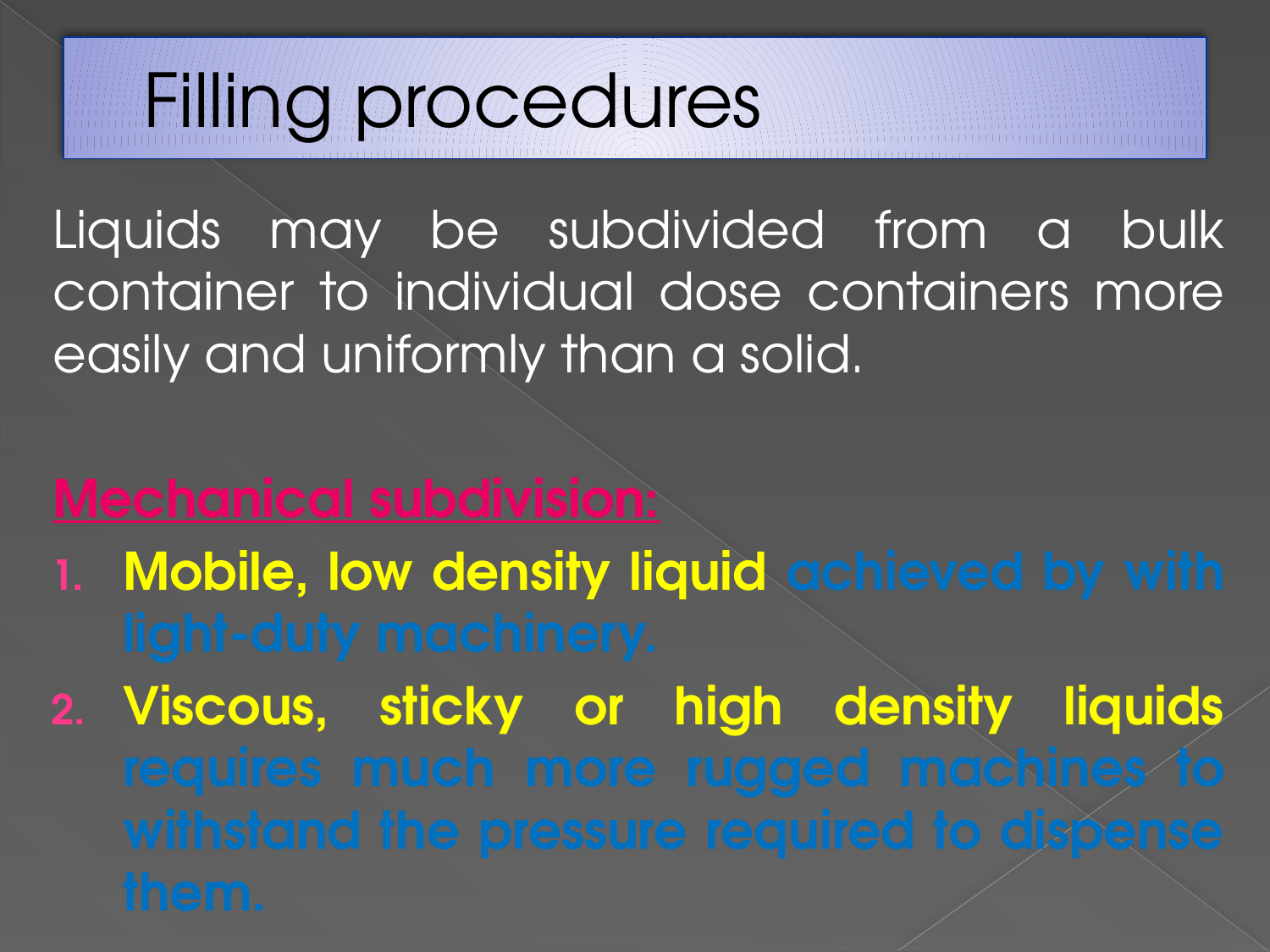

# Filling procedures
Liquids may be subdivided from a bulk container to individual dose containers more easily and uniformly than a solid.

Mechanical subdivision:
Mobile, low density liquid achieved by with light-duty machinery.
Viscous, sticky or high density liquids requires much more rugged machines to withstand the pressure required to dispense them.